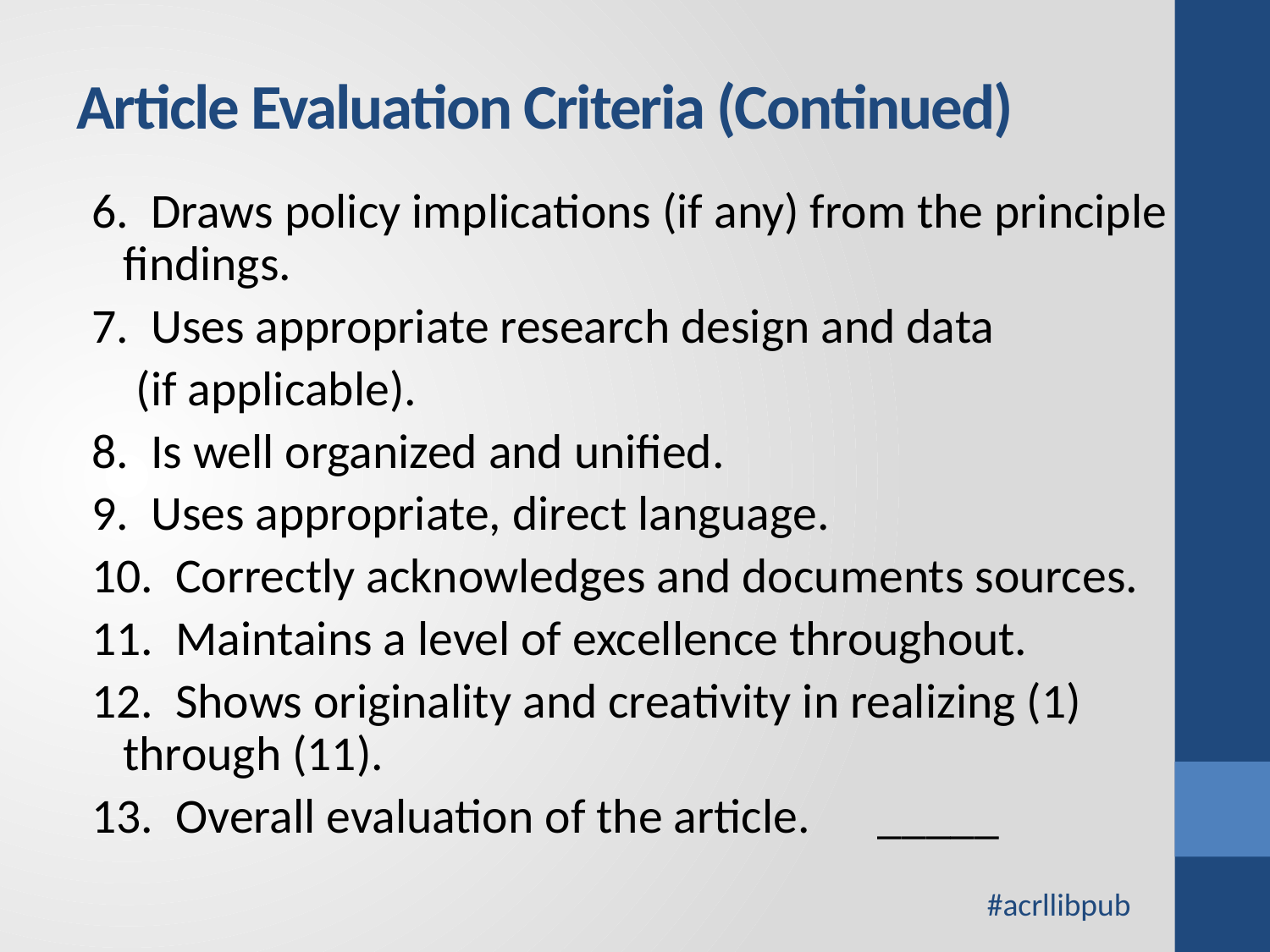

# Article Evaluation Criteria (Continued)
6.  Draws policy implications (if any) from the principle findings.
7.  Uses appropriate research design and data
    (if applicable).
8.  Is well organized and unified.
9.  Uses appropriate, direct language.
10.  Correctly acknowledges and documents sources.
11.  Maintains a level of excellence throughout.
12.  Shows originality and creativity in realizing (1) through (11).
13.  Overall evaluation of the article.	_____
#acrllibpub